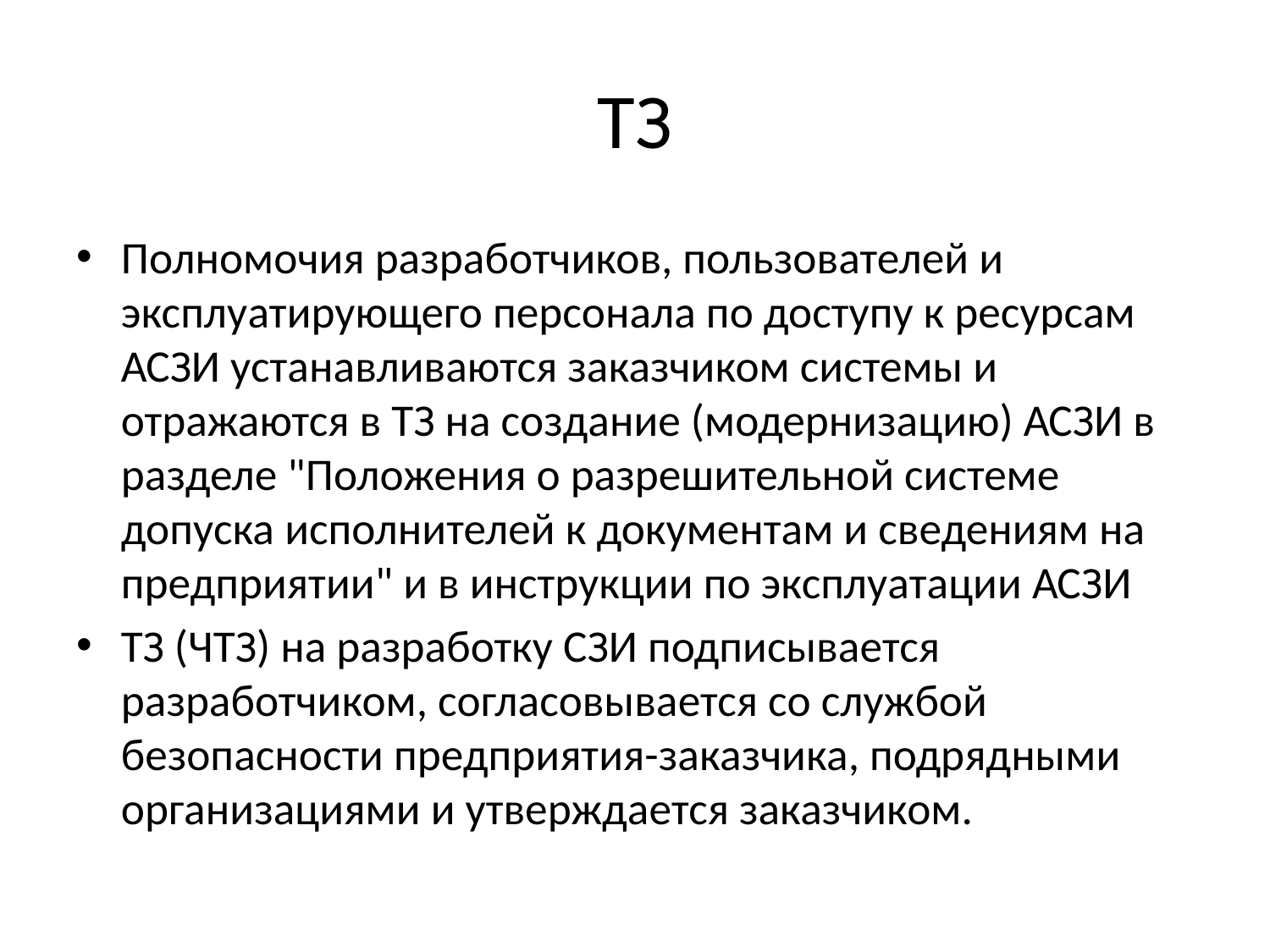

# ТЗ
Полномочия разработчиков, пользователей и эксплуатирующего персонала по доступу к ресурсам АСЗИ устанавливаются заказчиком системы и отражаются в ТЗ на создание (модернизацию) АСЗИ в разделе "Положения о разрешительной системе допуска исполнителей к документам и сведениям на предприятии" и в инструкции по эксплуатации АСЗИ
ТЗ (ЧТЗ) на разработку СЗИ подписывается разработчиком, согласовывается со службой безопасности предприятия-заказчика, подрядными организациями и утверждается заказчиком.